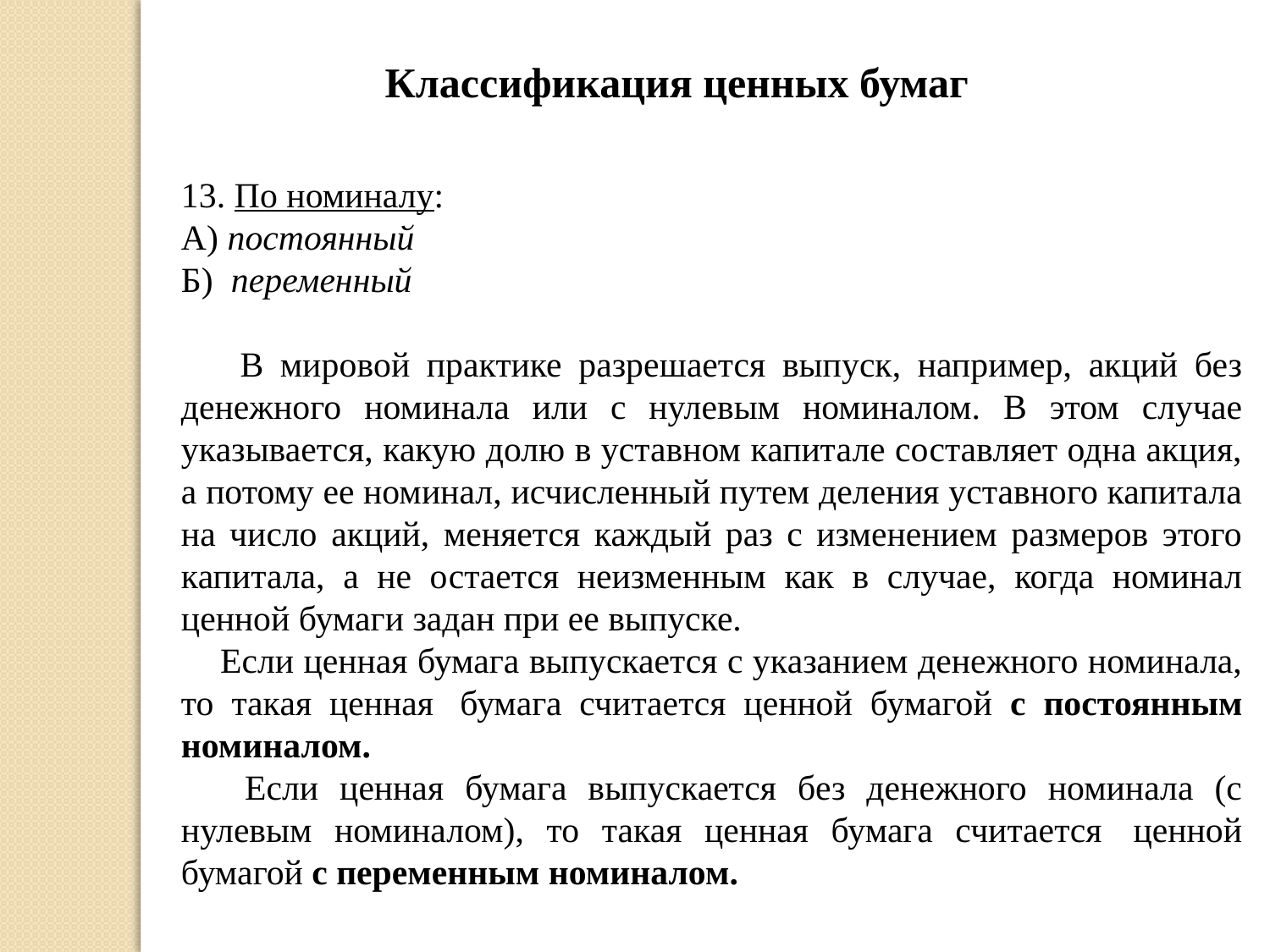

Классификация ценных бумаг
13. По номиналу:
А) постоянный
Б)  переменный

    В мировой практике разрешается выпуск, например, акций без денежного номинала или с нулевым номиналом. В этом случае указывается, какую долю в уставном капитале составляет одна акция, а потому ее номинал, исчисленный путем деления уставного капитала на число акций, меняется каждый раз с изменением размеров этого капитала, а не остается неизменным как в случае, когда номинал ценной бумаги задан при ее выпуске.
    Если ценная бумага выпускается с указанием денежного номинала, то такая ценная  бумага считается ценной бумагой с постоянным номиналом.
   Если ценная бумага выпускается без денежного номинала (с нулевым номиналом), то такая ценная бумага считается  ценной бумагой с переменным номиналом.